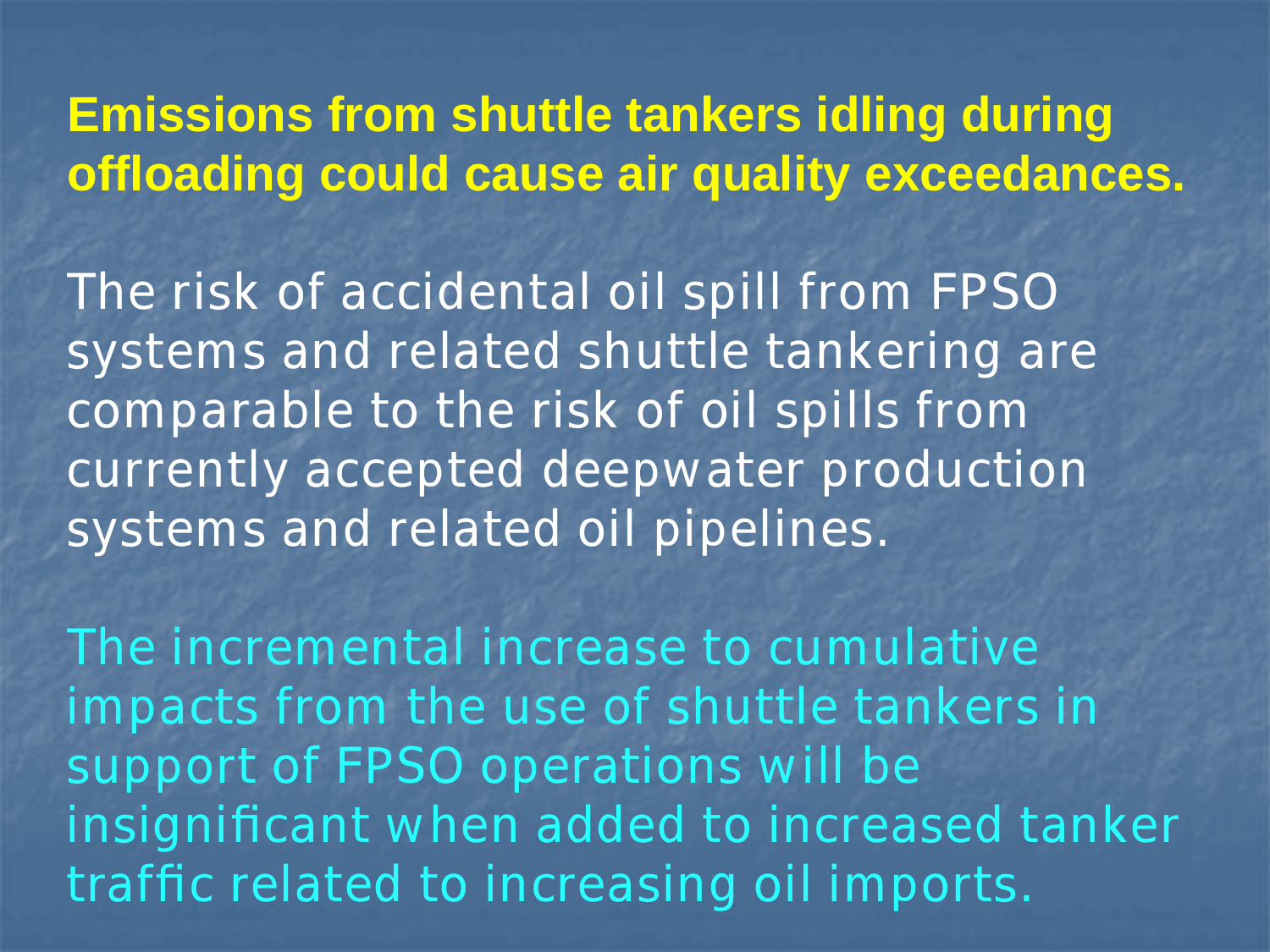

Emissions from shuttle tankers idling during offloading could cause air quality exceedances.

The risk of accidental oil spill from FPSO systems and related shuttle tankering are comparable to the risk of oil spills from currently accepted deepwater production systems and related oil pipelines.

The incremental increase to cumulative impacts from the use of shuttle tankers in
support of FPSO operations will be insignificant when added to increased tanker traffic related to increasing oil imports.